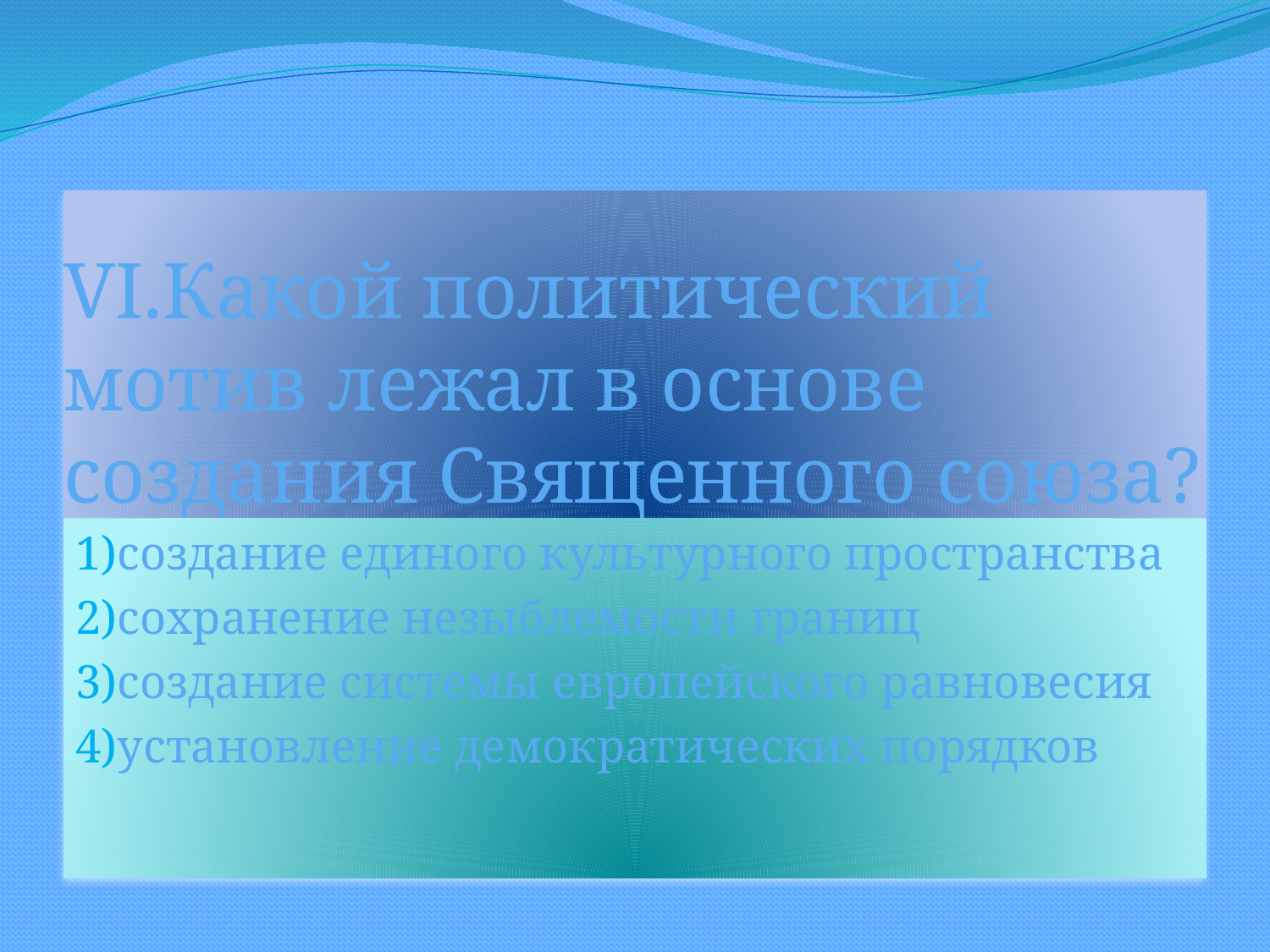

# VI.Какой политический мотив лежал в основе создания Священного союза?
1)создание единого культурного пространства
2)сохранение незыблемости границ
3)создание системы европейского равновесия
4)установление демократических порядков